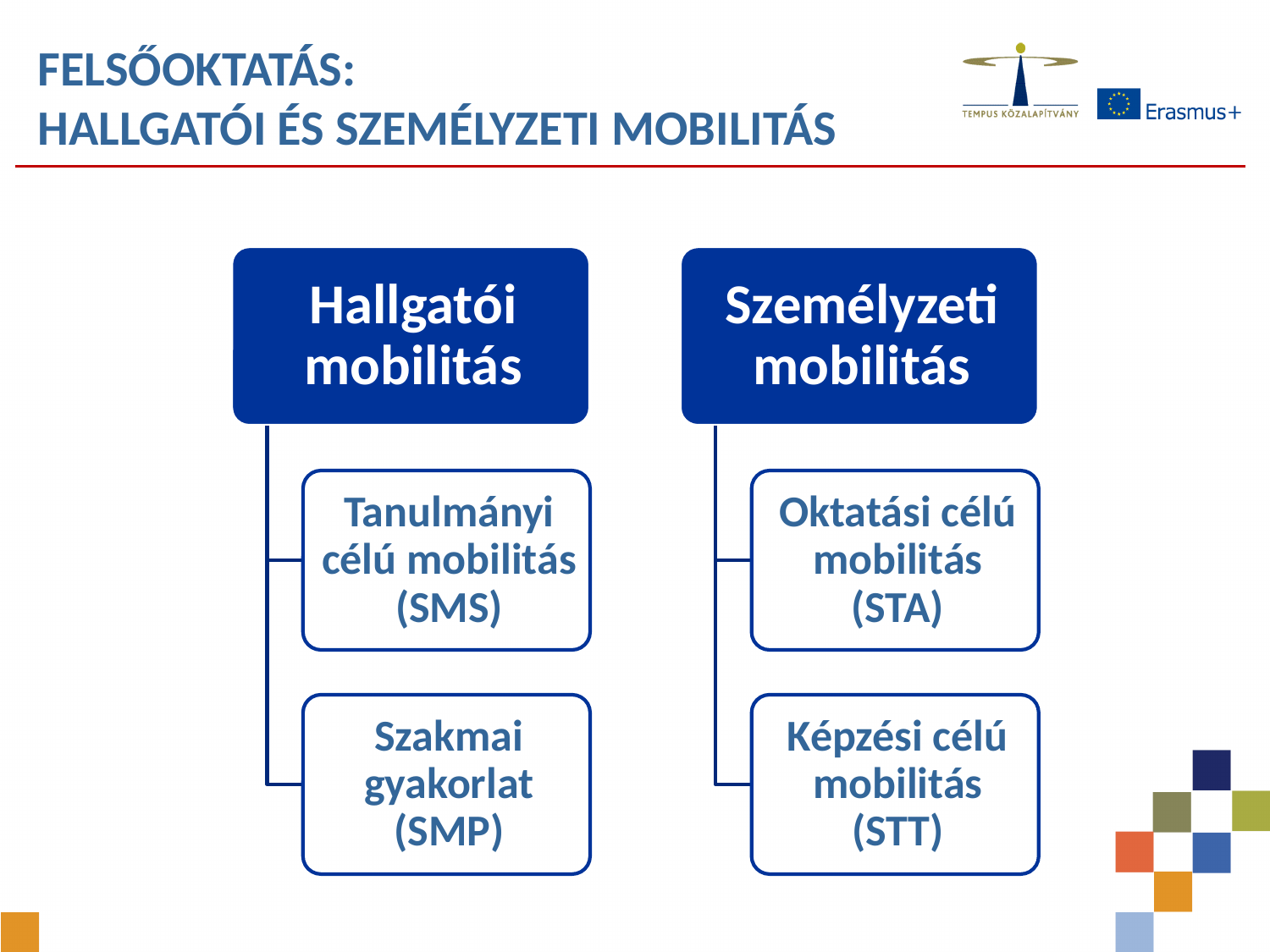

Felsőoktatás:
HALLGATÓI és SZEMÉLYZETI mobilitás
Hallgatói mobilitás
Tanulmányi célú mobilitás (SMS)
Szakmai gyakorlat
(SMP)
Személyzeti mobilitás
Oktatási célú mobilitás
(STA)
Képzési célú mobilitás
(STT)